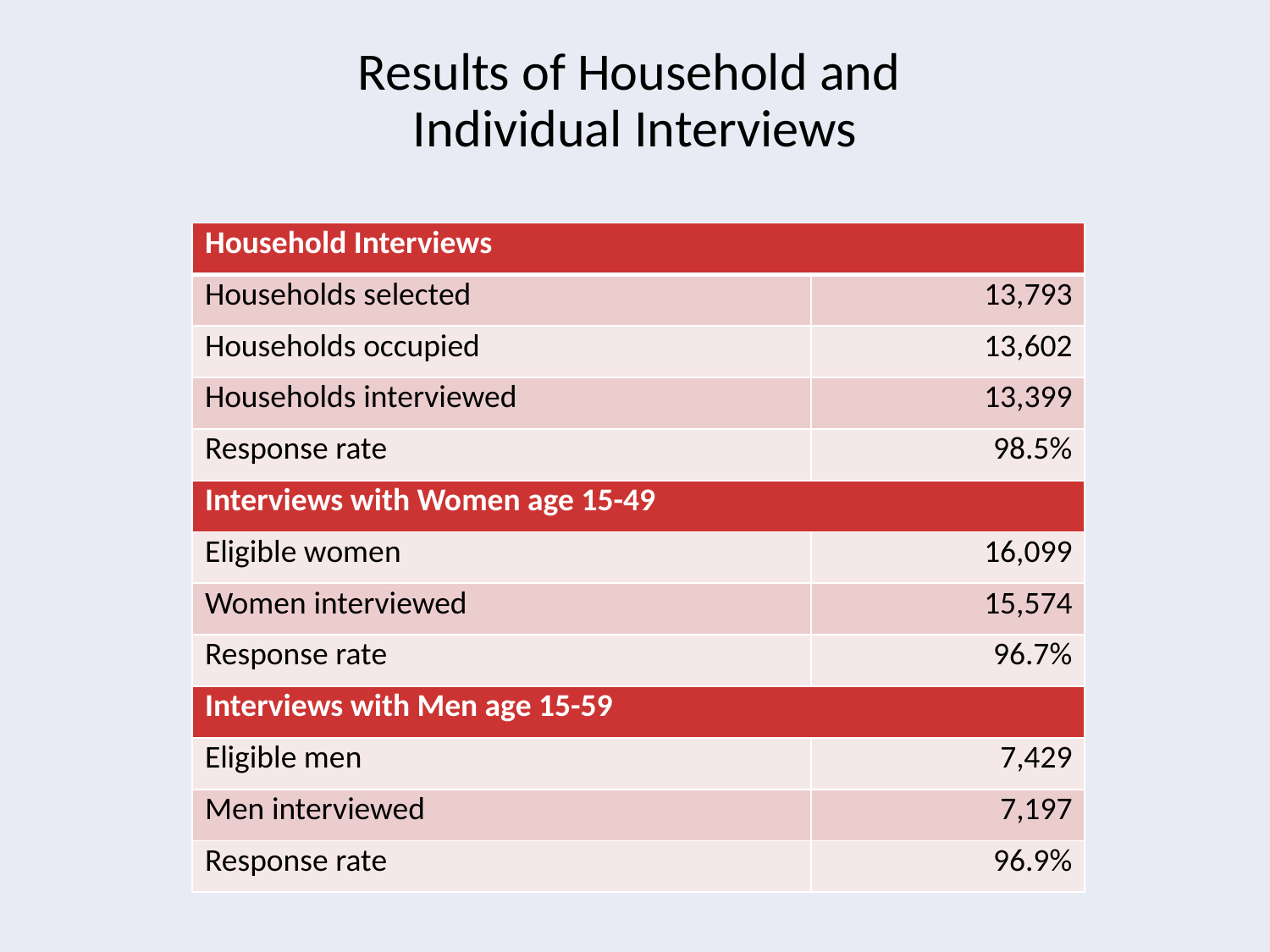

# Results of Household and Individual Interviews
| Household Interviews |  |
| --- | --- |
| Households selected | 13,793 |
| Households occupied | 13,602 |
| Households interviewed | 13,399 |
| Response rate | 98.5% |
| Interviews with Women age 15-49 |  |
| Eligible women | 16,099 |
| Women interviewed | 15,574 |
| Response rate | 96.7% |
| Interviews with Men age 15-59 |  |
| Eligible men | 7,429 |
| Men interviewed | 7,197 |
| Response rate | 96.9% |